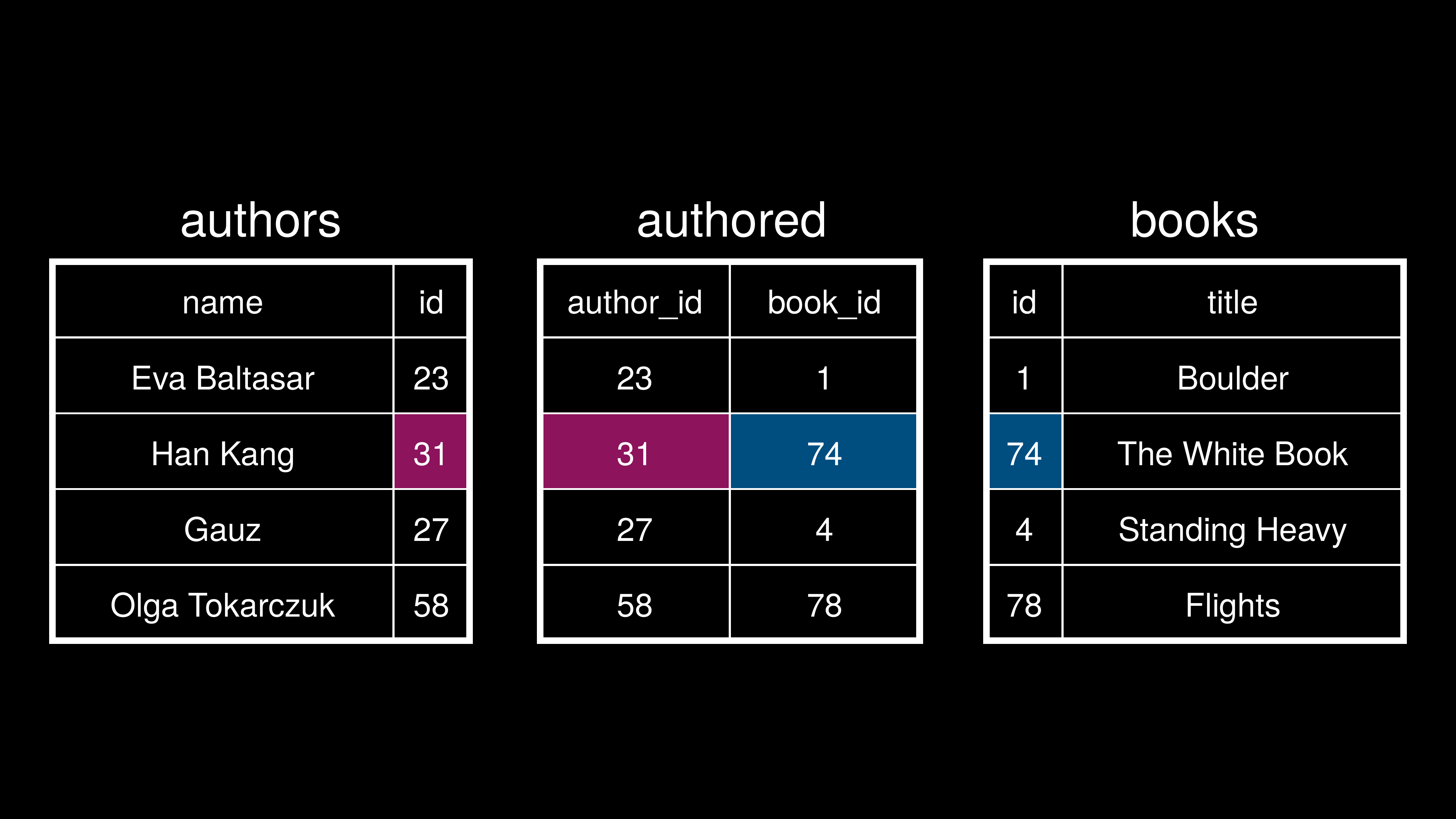

authors
authored
books
| name | id |
| --- | --- |
| Eva Baltasar | 23 |
| Han Kang | 31 |
| Gauz | 27 |
| Olga Tokarczuk | 58 |
| author\_id | book\_id |
| --- | --- |
| 23 | 1 |
| 31 | 74 |
| 27 | 4 |
| 58 | 78 |
| id | title |
| --- | --- |
| 1 | Boulder |
| 74 | The White Book |
| 4 | Standing Heavy |
| 78 | Flights |